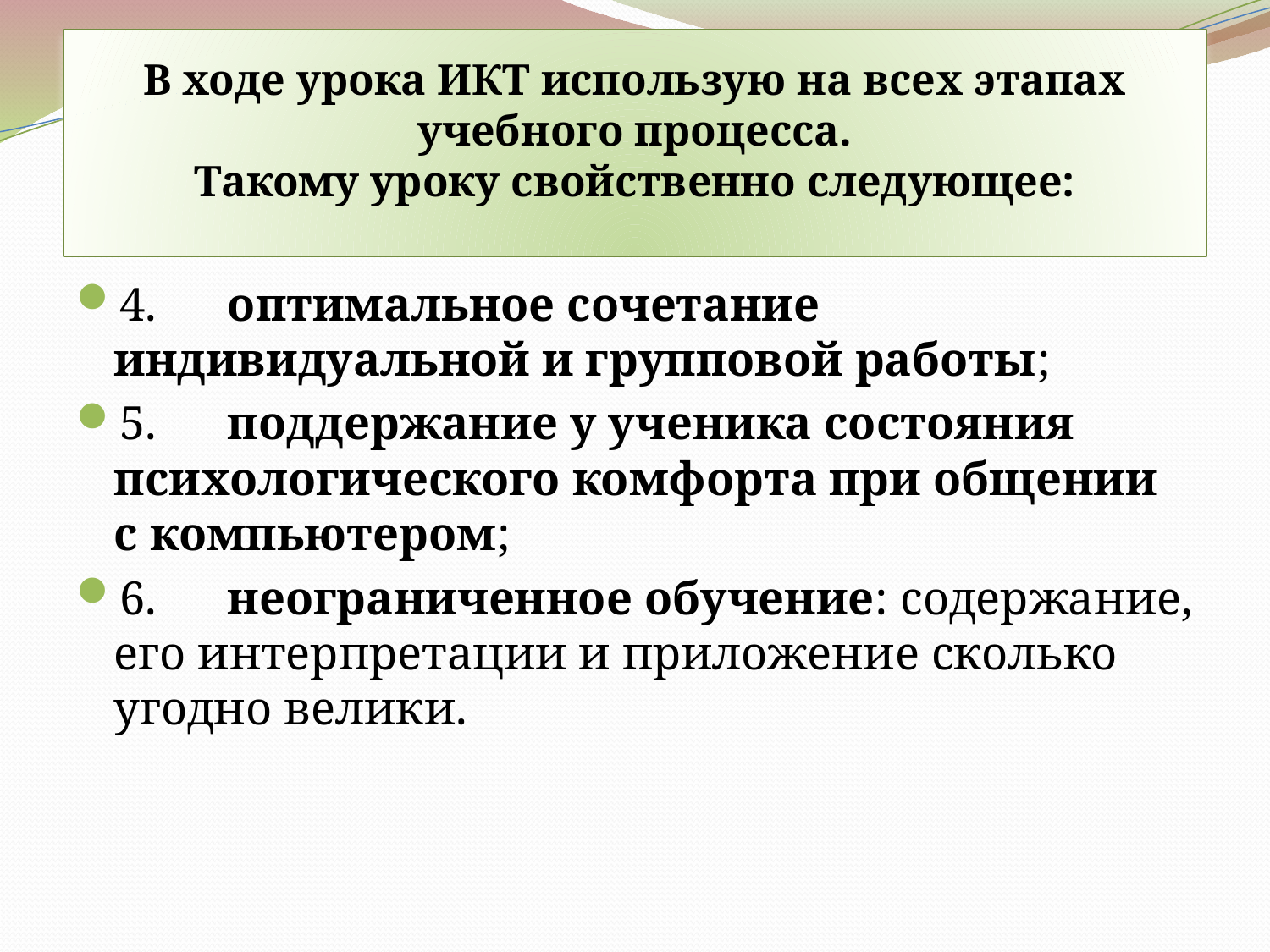

# В ходе урока ИКТ использую на всех этапах учебного процесса. Такому уроку свойственно следующее:
4.      оптимальное сочетание индивидуальной и групповой работы;
5.      поддержание у ученика состояния психологического комфорта при общении с компьютером;
6.      неограниченное обучение: содержание, его интерпретации и приложение сколько угодно велики.